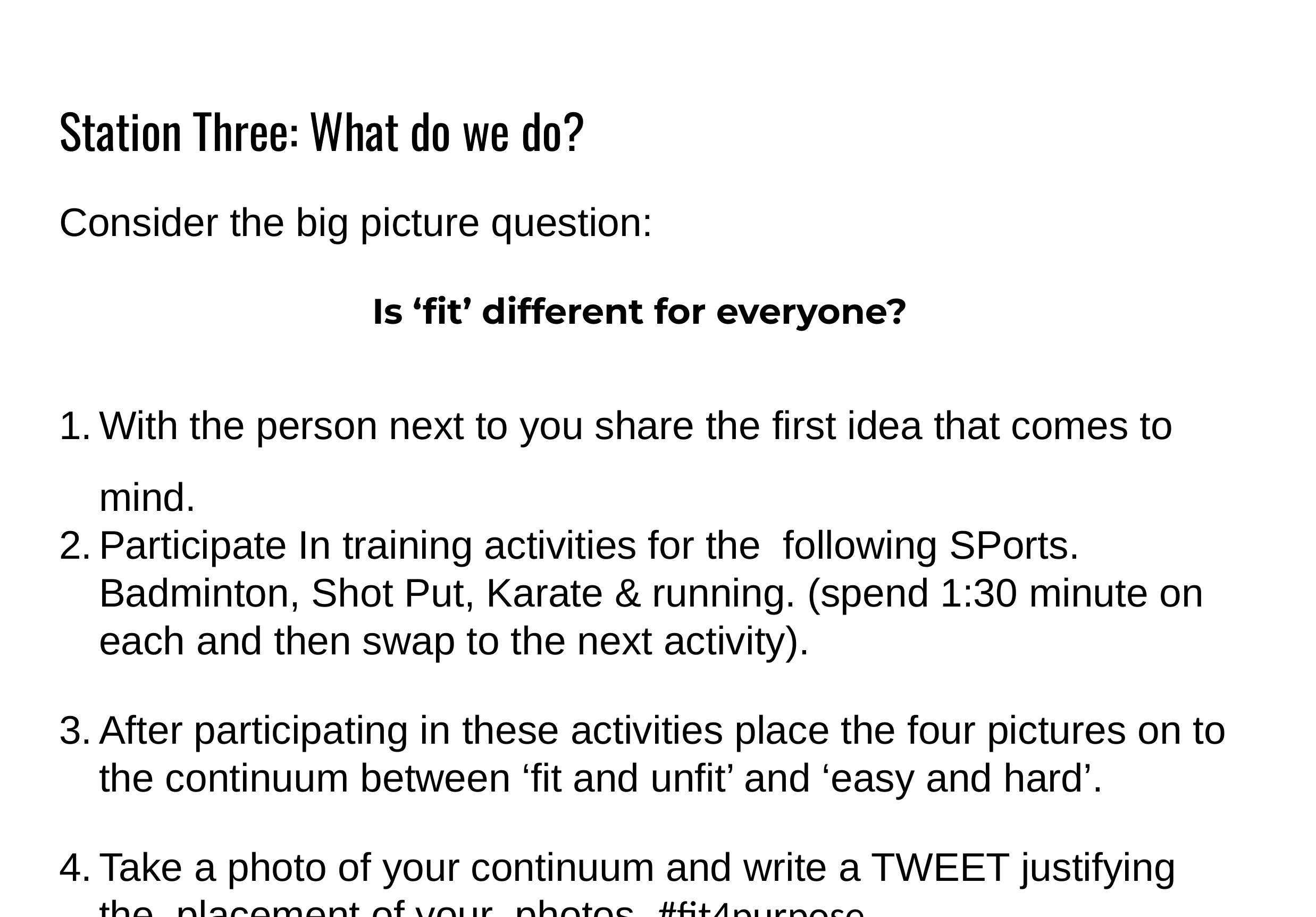

# Station Three: What do we do?
Consider the big picture question:
Is ‘fit’ different for everyone?

With the person next to you share the first idea that comes to mind.
Participate In training activities for the  following SPorts. Badminton, Shot Put, Karate & running. (spend 1:30 minute on each and then swap to the next activity).

After participating in these activities place the four pictures on to the continuum between ‘fit and unfit’ and ‘easy and hard’.

Take a photo of your continuum and write a TWEET justifying the  placement of your  photos. #fit4purpose